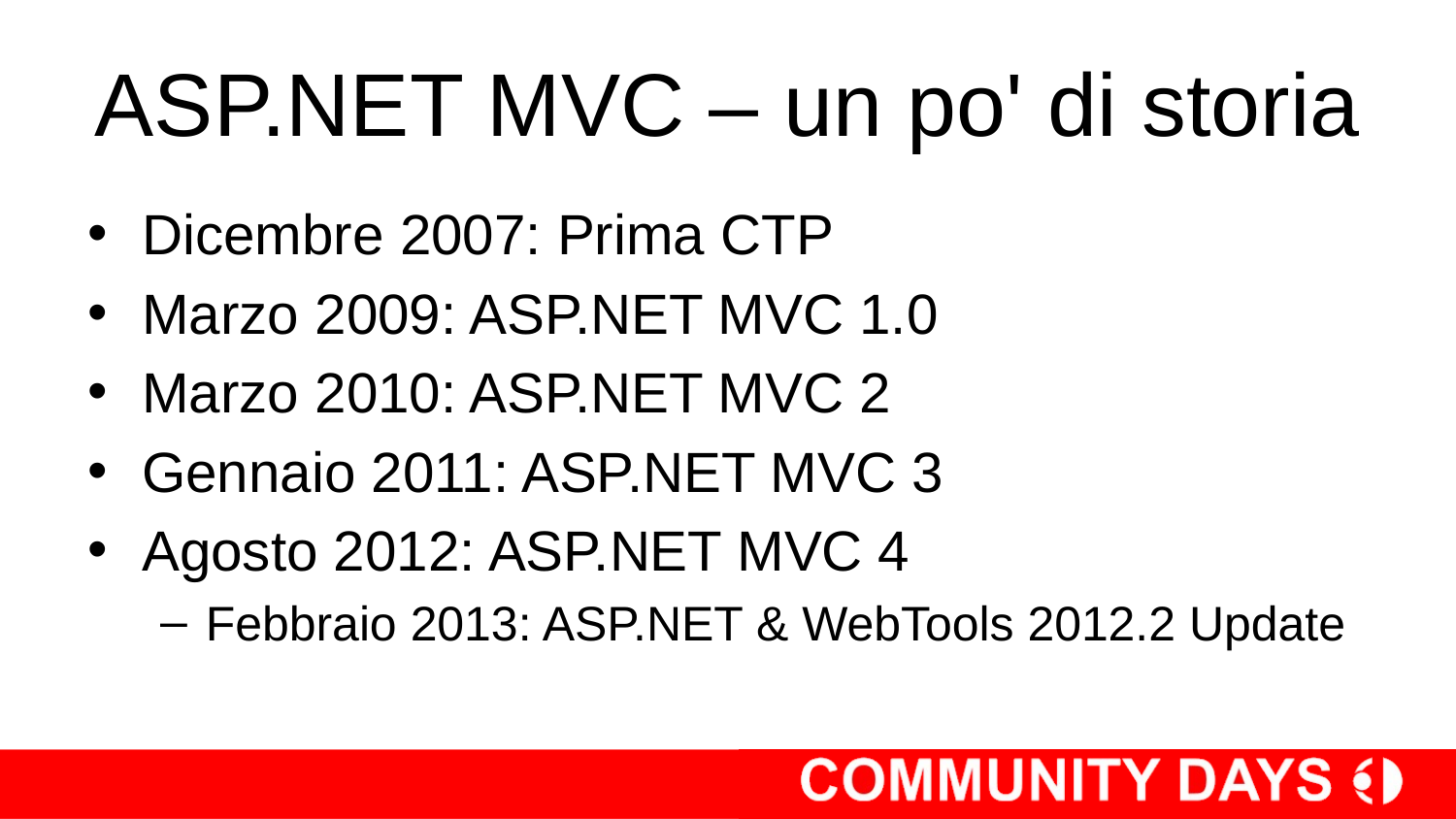

# ASP.NET MVC – un po' di storia
Dicembre 2007: Prima CTP
Marzo 2009: ASP.NET MVC 1.0
Marzo 2010: ASP.NET MVC 2
Gennaio 2011: ASP.NET MVC 3
Agosto 2012: ASP.NET MVC 4
Febbraio 2013: ASP.NET & WebTools 2012.2 Update